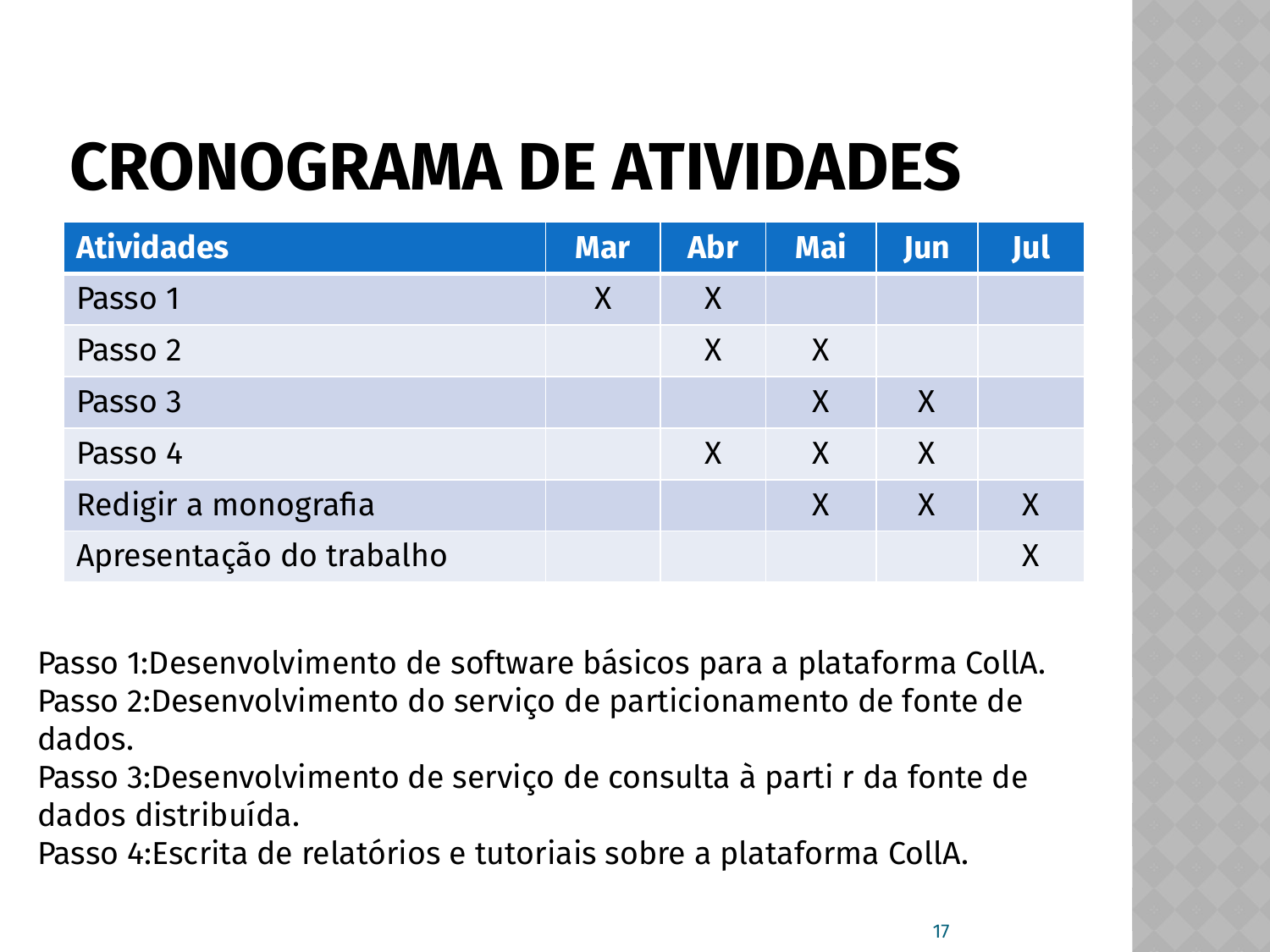

# Cronograma de atividades
| Atividades | Mar | Abr | Mai | Jun | Jul |
| --- | --- | --- | --- | --- | --- |
| Passo 1 | X | X |  |  |  |
| Passo 2 |  | X | X |  |  |
| Passo 3 |  |  | X | X |  |
| Passo 4 |  | X | X | X |  |
| Redigir a monografia |  |  | X | X | X |
| Apresentação do trabalho |  |  |  |  | X |
Passo 1:Desenvolvimento de software básicos para a plataforma CollA.
Passo 2:Desenvolvimento do serviço de particionamento de fonte de dados.
Passo 3:Desenvolvimento de serviço de consulta à parti r da fonte de dados distribuída.
Passo 4:Escrita de relatórios e tutoriais sobre a plataforma CollA.
17